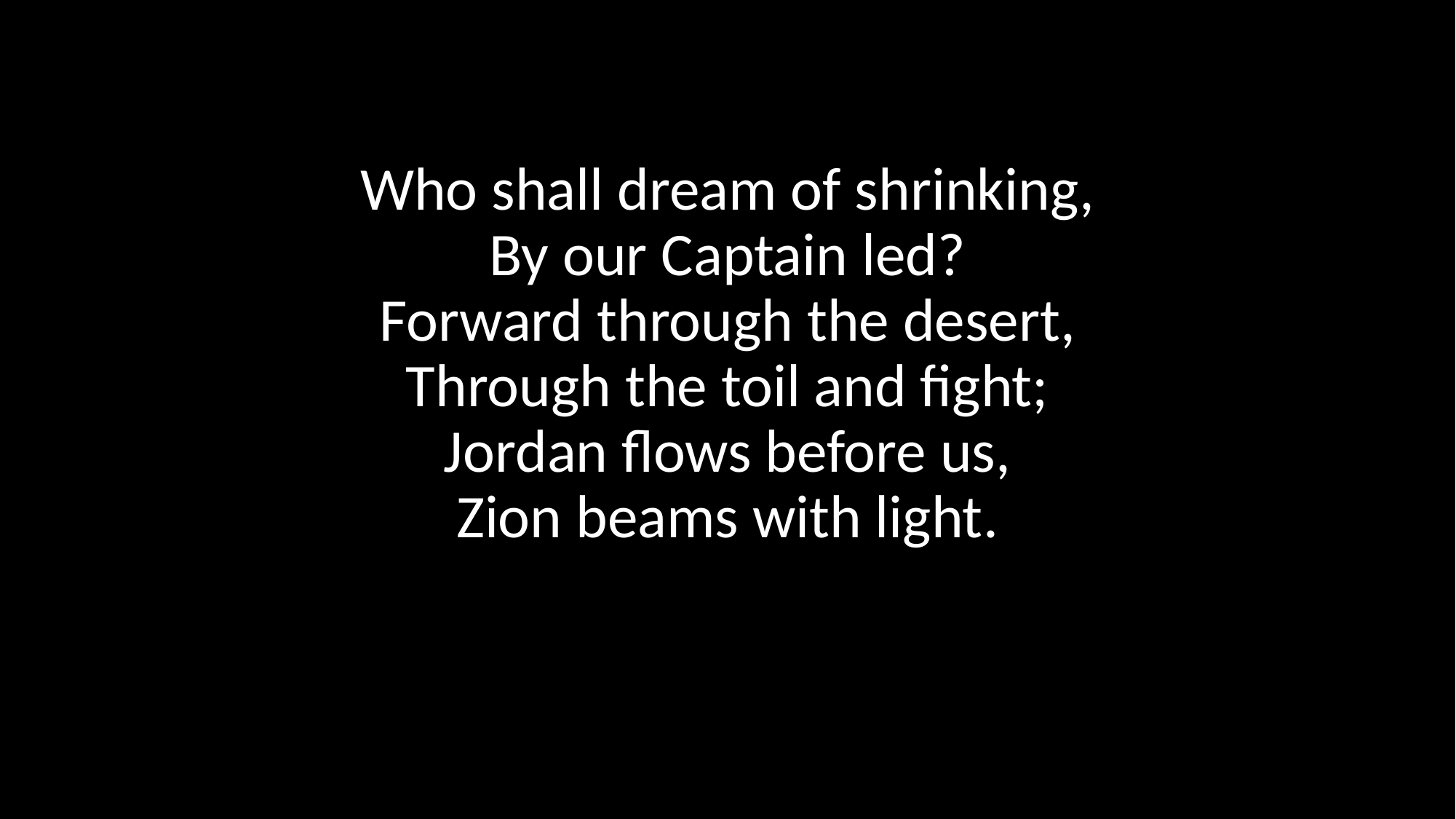

Who shall dream of shrinking,
By our Captain led?
Forward through the desert,
Through the toil and fight;
Jordan flows before us,
Zion beams with light.